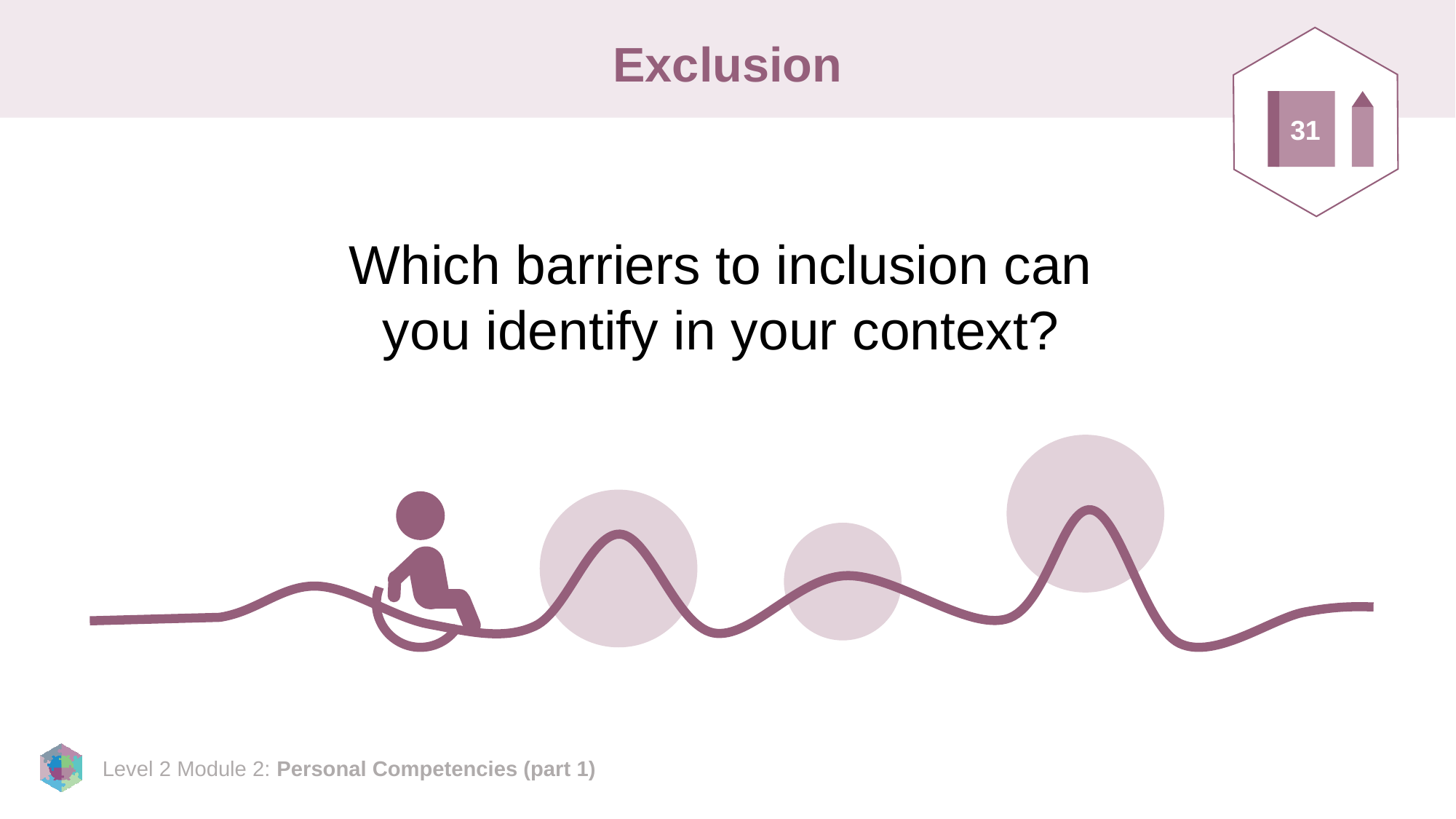

# Exclusion

31

Which barriers to inclusion can you identify in your context?